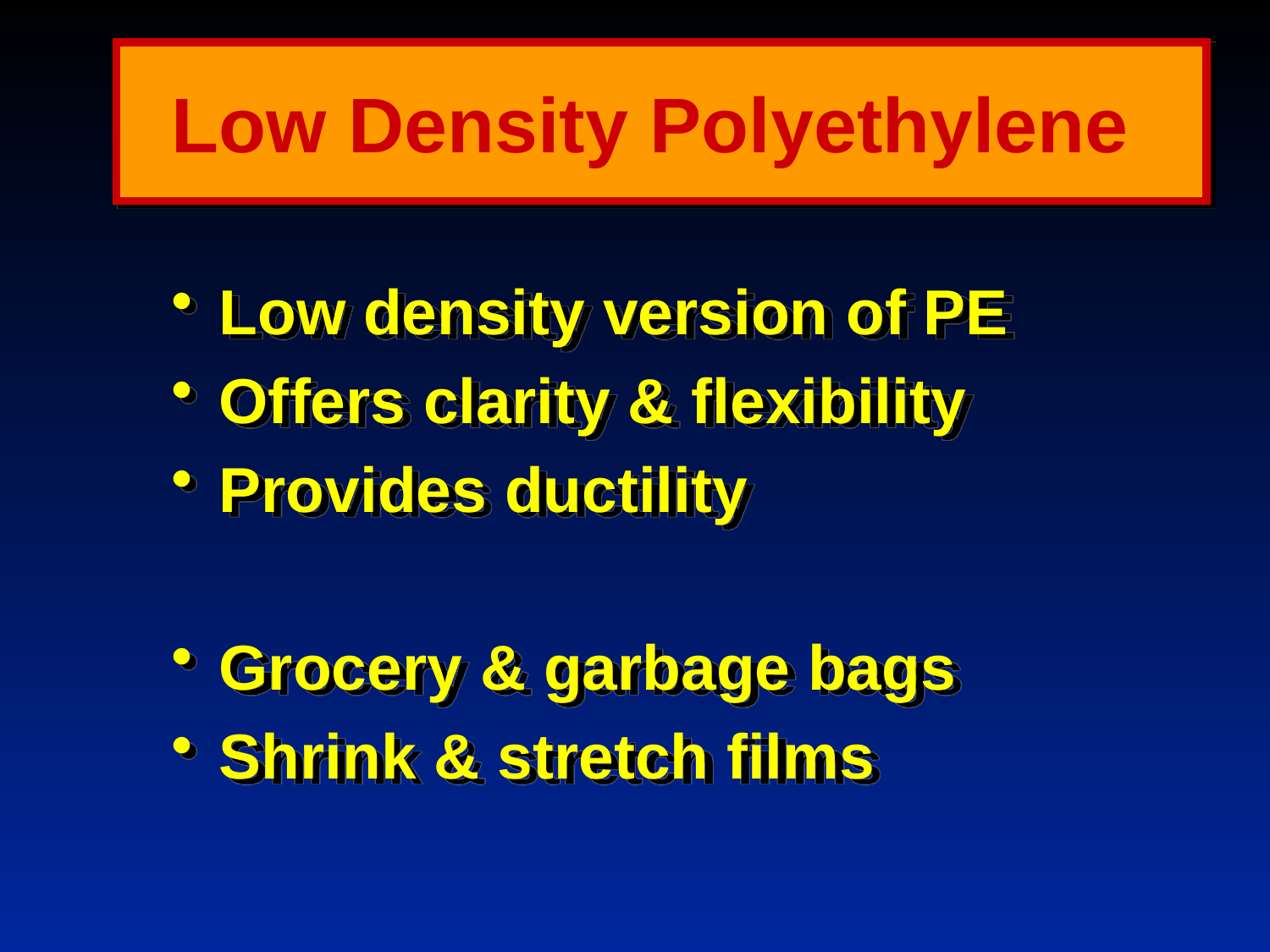

# Low Density Polyethylene
Low density version of PE
Offers clarity & flexibility
Provides ductility

Grocery & garbage bags
Shrink & stretch films